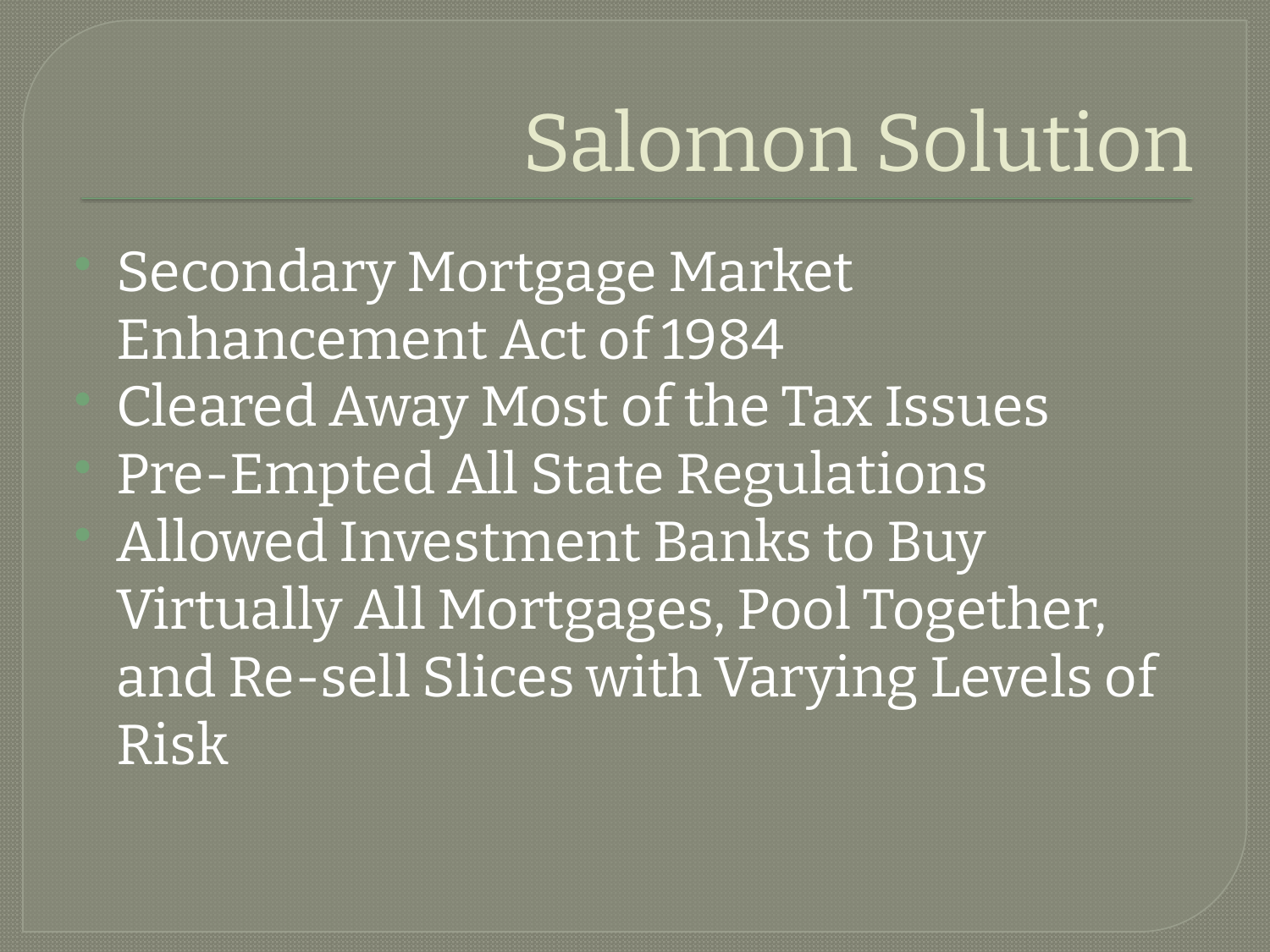

# Salomon Solution
Secondary Mortgage Market Enhancement Act of 1984
Cleared Away Most of the Tax Issues
Pre-Empted All State Regulations
Allowed Investment Banks to Buy Virtually All Mortgages, Pool Together, and Re-sell Slices with Varying Levels of Risk